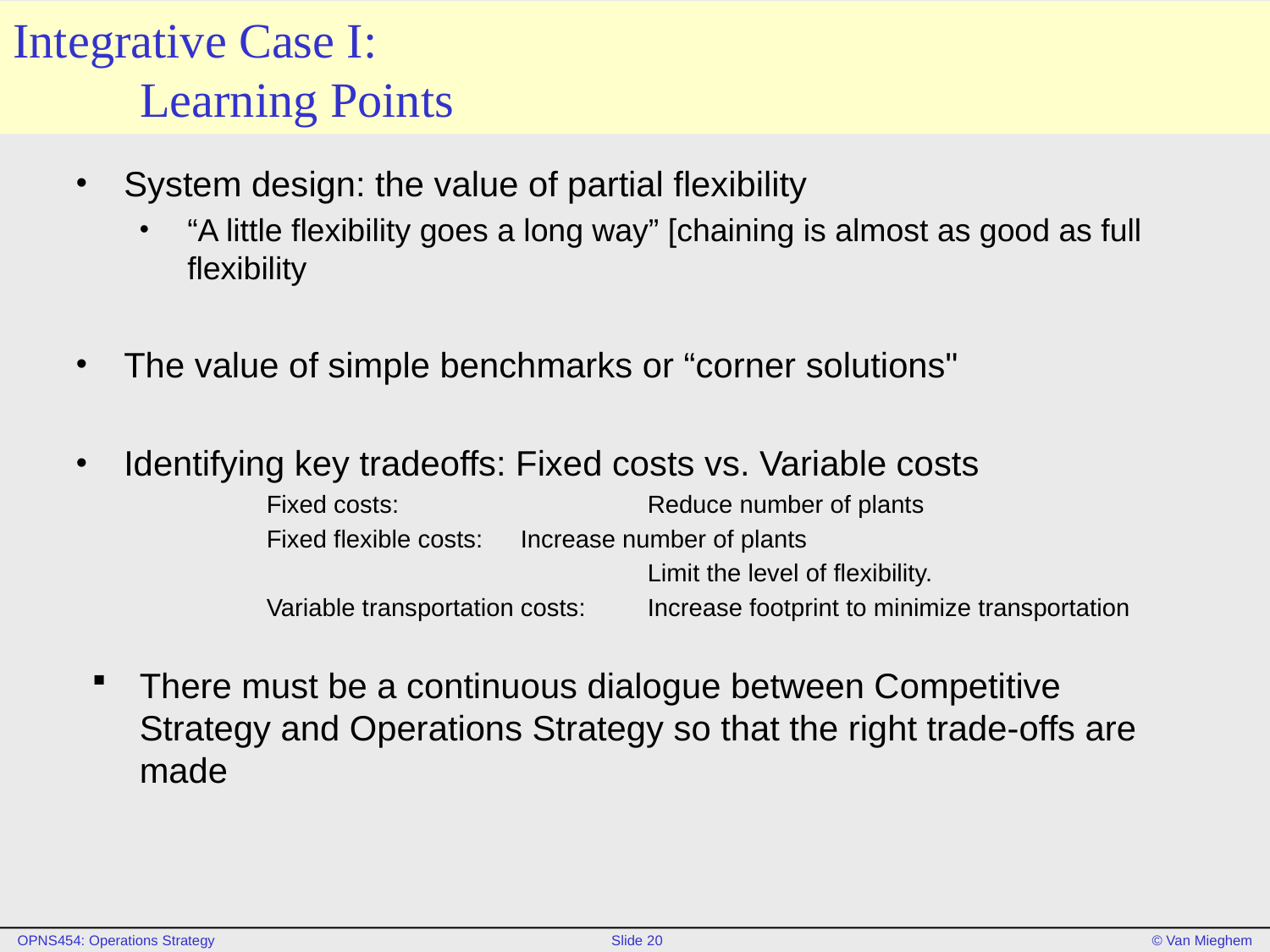

# Integrative Case I: Learning Points
System design: the value of partial flexibility
“A little flexibility goes a long way” [chaining is almost as good as full flexibility

The value of simple benchmarks or “corner solutions"

Identifying key tradeoffs: Fixed costs vs. Variable costs
Fixed costs: 		Reduce number of plants
Fixed flexible costs: 	Increase number of plants
			Limit the level of flexibility.
Variable transportation costs: 	Increase footprint to minimize transportation

There must be a continuous dialogue between Competitive Strategy and Operations Strategy so that the right trade-offs are made